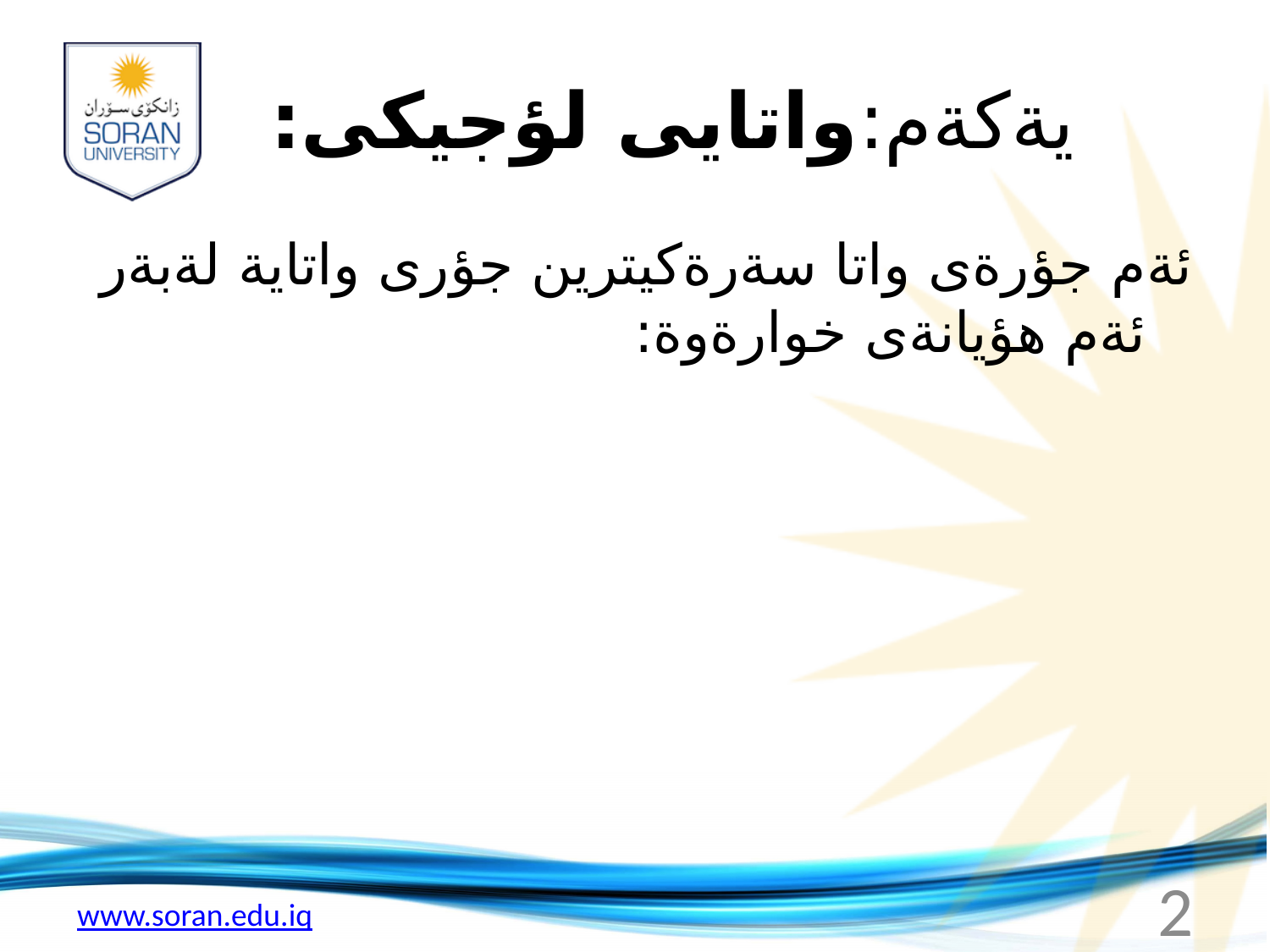

# يةكةم:واتايى لؤجيكى:
ئةم جؤرةى واتا سةرةكيترين جؤرى واتاية لةبةر ئةم هؤيانةى خوارةوة:

2